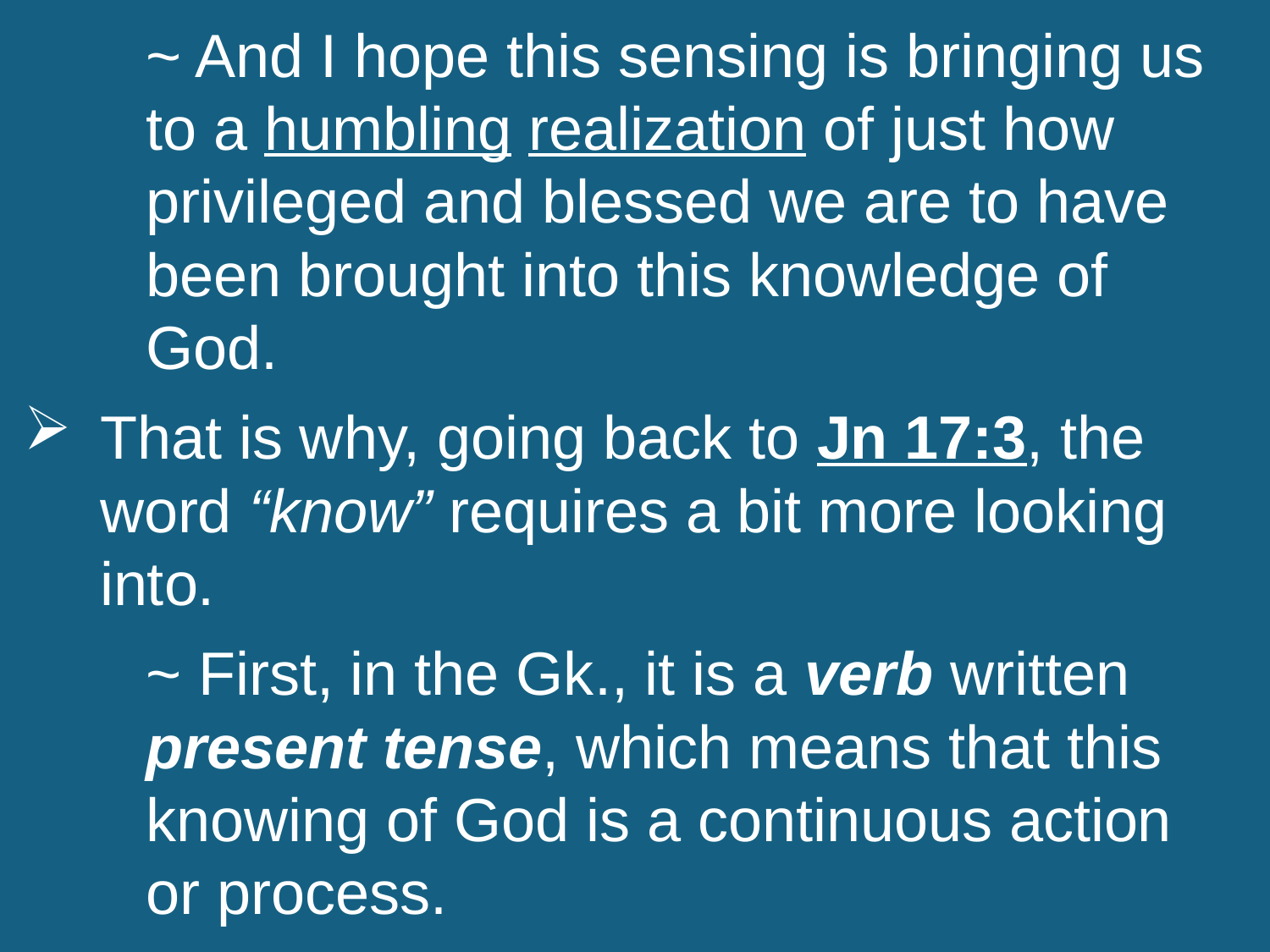

~ And I hope this sensing is bringing us 				to a humbling realization of just how 				privileged and blessed we are to have 				been brought into this knowledge of 					God.
That is why, going back to Jn 17:3, the word “know” requires a bit more looking into.
		~ First, in the Gk., it is a verb written 						present tense, which means that this 					knowing of God is a continuous action 					or process.